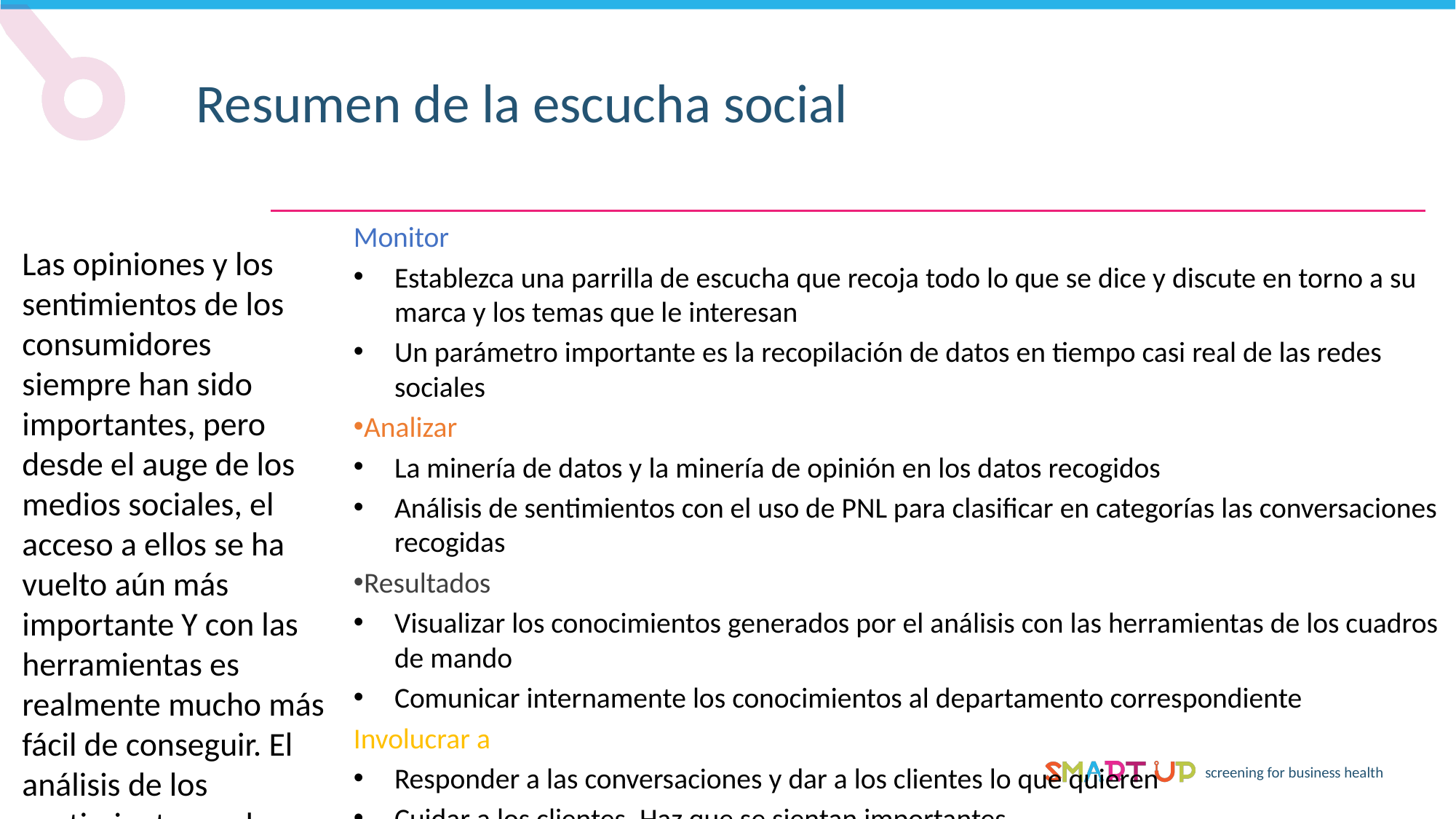

Resumen de la escucha social
Monitor
Establezca una parrilla de escucha que recoja todo lo que se dice y discute en torno a su marca y los temas que le interesan
Un parámetro importante es la recopilación de datos en tiempo casi real de las redes sociales
Analizar
La minería de datos y la minería de opinión en los datos recogidos
Análisis de sentimientos con el uso de PNL para clasificar en categorías las conversaciones recogidas
Resultados
Visualizar los conocimientos generados por el análisis con las herramientas de los cuadros de mando
Comunicar internamente los conocimientos al departamento correspondiente
Involucrar a
Responder a las conversaciones y dar a los clientes lo que quieren
Cuidar a los clientes. Haz que se sientan importantes

Las opiniones y los sentimientos de los consumidores siempre han sido importantes, pero desde el auge de los medios sociales, el acceso a ellos se ha vuelto aún más importante Y con las herramientas es realmente mucho más fácil de conseguir. El análisis de los sentimientos en las redes sociales es ahora un pilar de la analítica social.